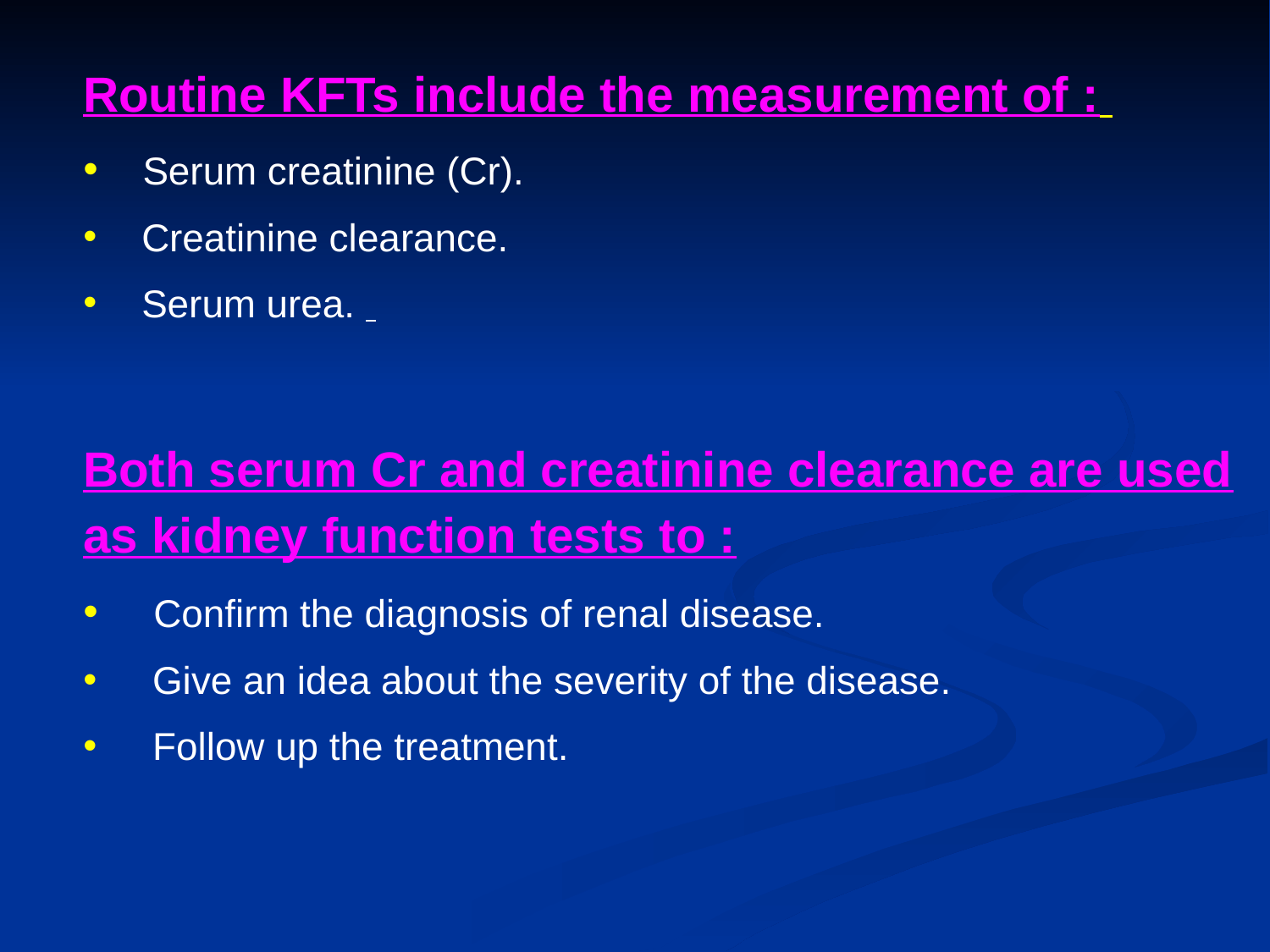

Routine KFTs include the measurement of :
 Serum creatinine (Cr).
 Creatinine clearance.
 Serum urea.

Both serum Cr and creatinine clearance are used as kidney function tests to :
  Confirm the diagnosis of renal disease.
  Give an idea about the severity of the disease.
  Follow up the treatment.